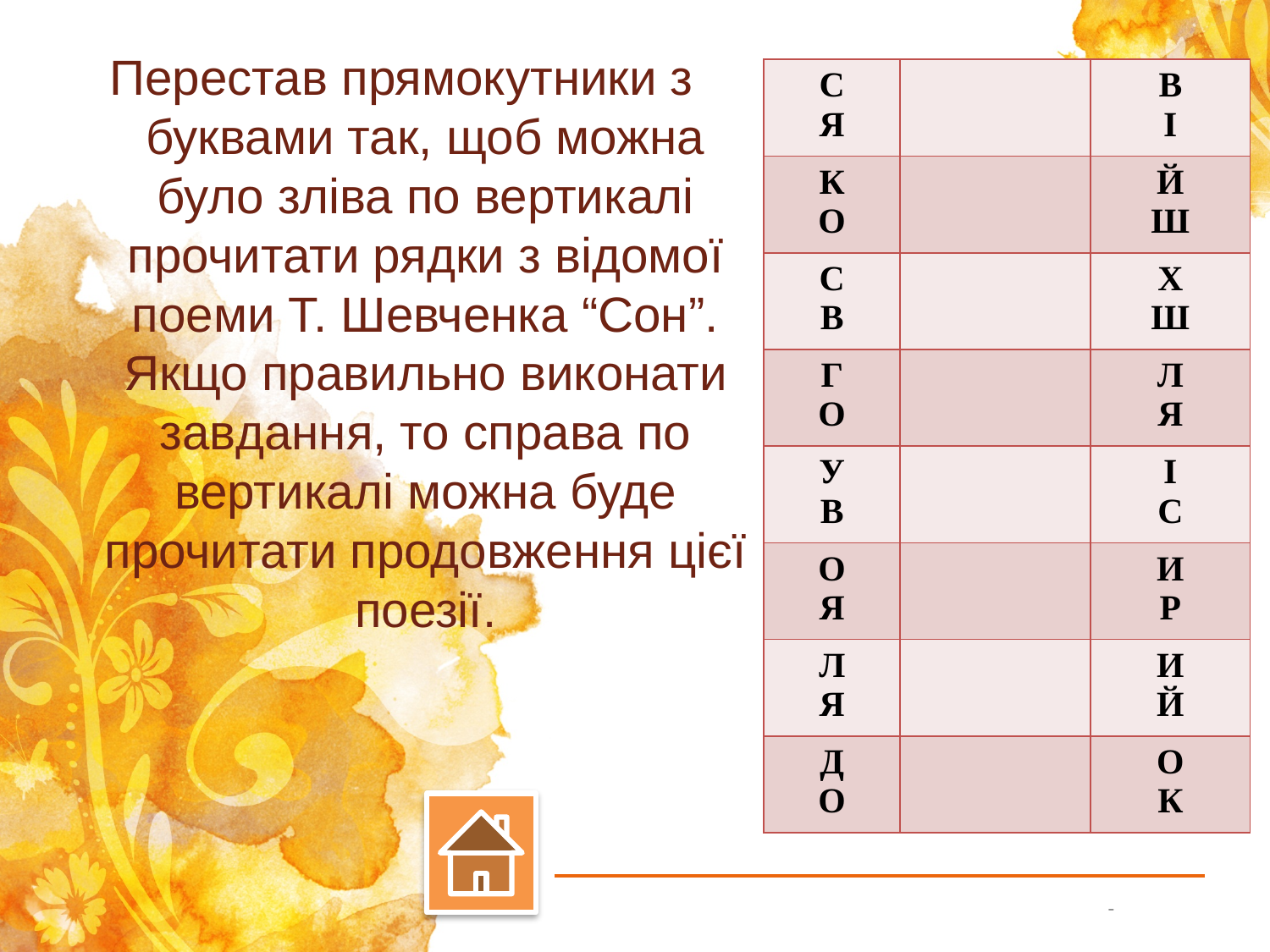

Перестав прямокутники з буквами так, щоб можна було зліва по вертикалі прочитати рядки з відомої поеми Т. Шевченка “Сон”. Якщо правильно виконати завдання, то справа по вертикалі можна буде прочитати продовження цієї поезії.
| С Я |  | В І |
| --- | --- | --- |
| К О |  | Й Ш |
| С В |  | Х Ш |
| Г О |  | Л Я |
| У В |  | І С |
| О Я |  | И Р |
| Л Я |  | И Й |
| Д О |  | О К |